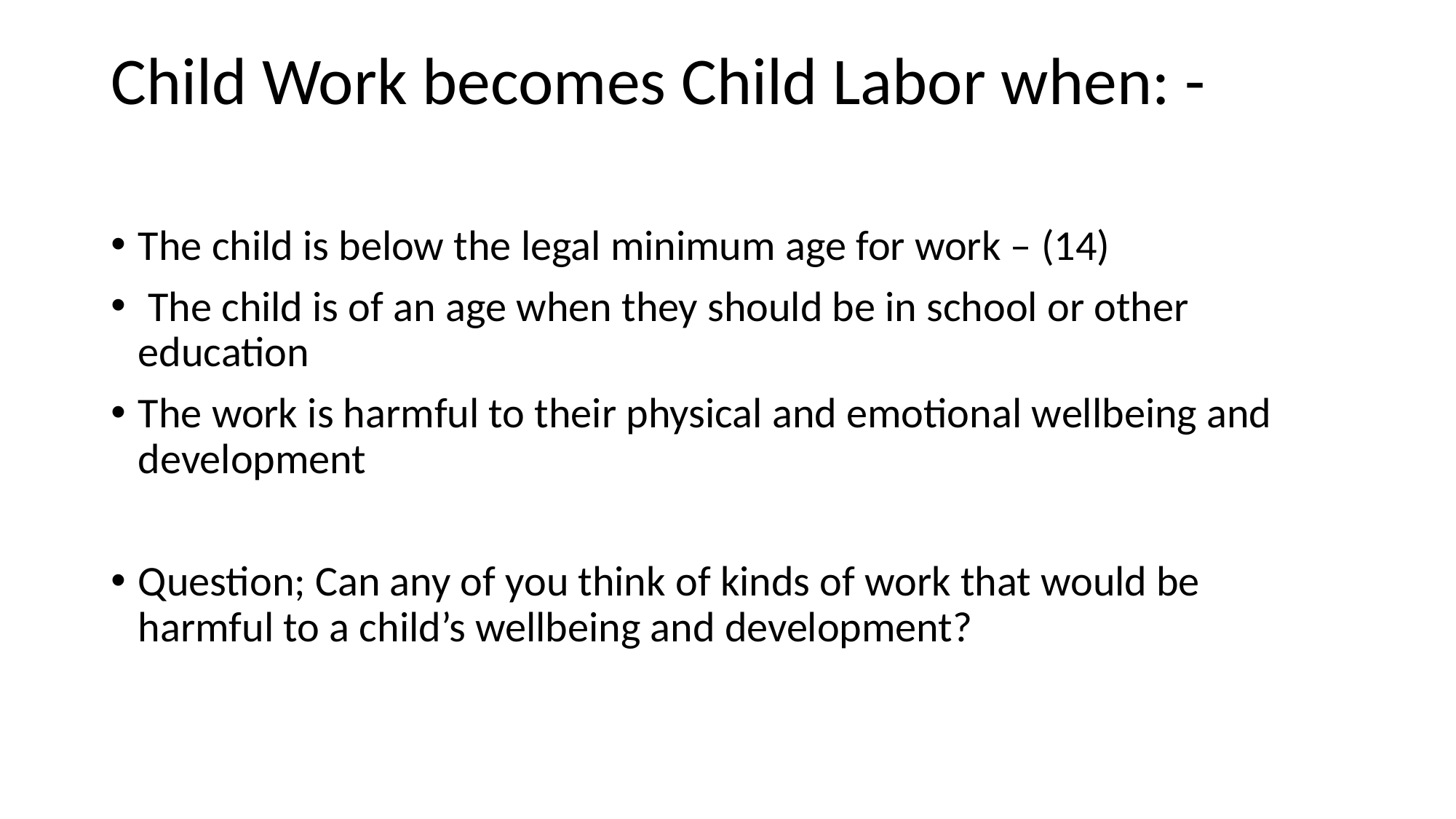

# Child Work becomes Child Labor when: -
The child is below the legal minimum age for work – (14)
 The child is of an age when they should be in school or other education
The work is harmful to their physical and emotional wellbeing and development

Question; Can any of you think of kinds of work that would be harmful to a child’s wellbeing and development?